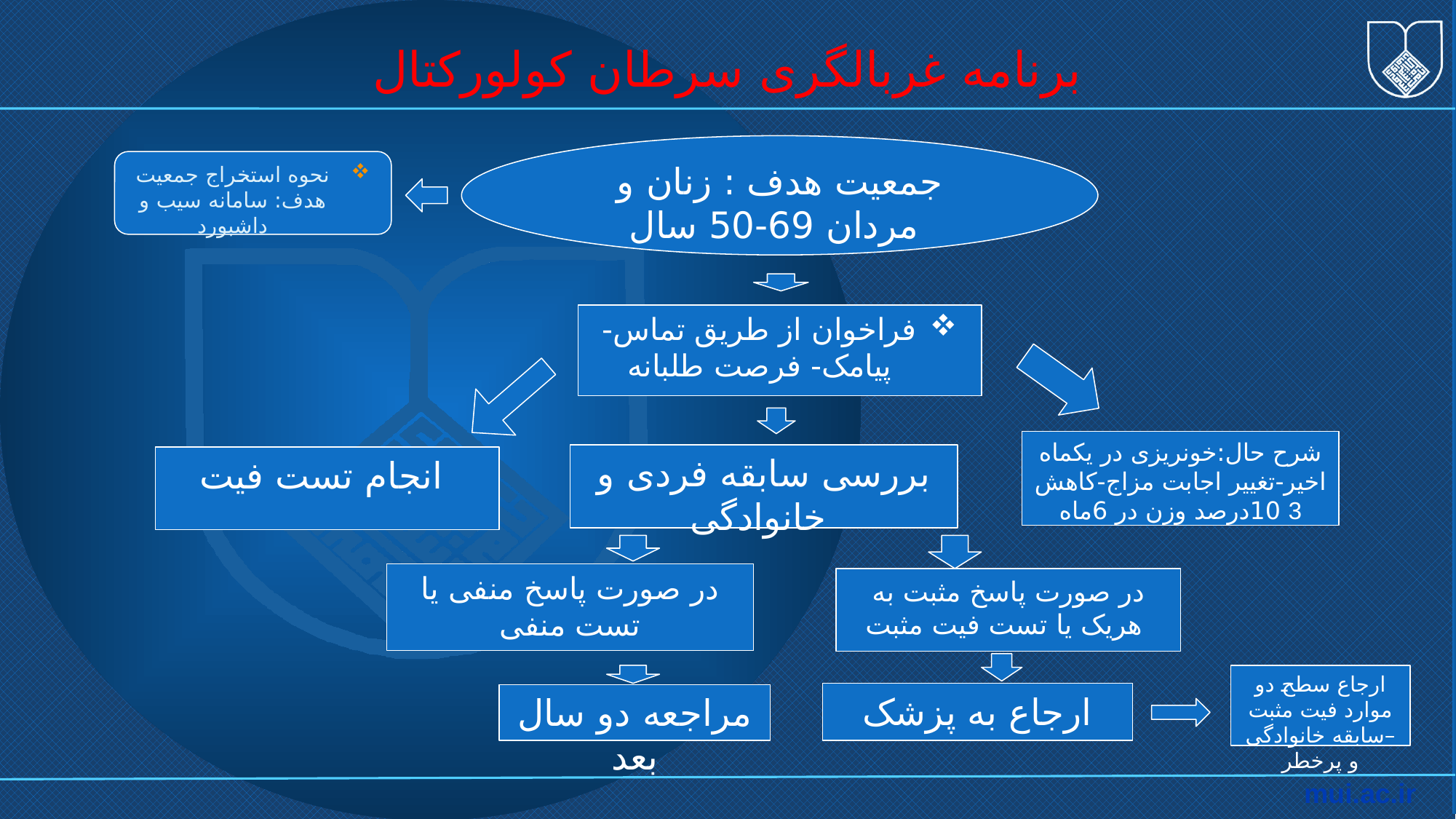

# برنامه غربالگری سرطان کولورکتال

جمعیت هدف : زنان و مردان 69-50 سال
نحوه استخراج جمعیت هدف: سامانه سیب و داشبورد

فراخوان از طریق تماس-پیامک- فرصت طلبانه

شرح حال:خونریزی در یکماه اخیر-تغییر اجابت مزاج-کاهش 10درصد وزن در 6ماه 3
بررسی سابقه فردی و خانوادگی
انجام تست فیت

در صورت پاسخ منفی یا تست منفی
در صورت پاسخ مثبت به هریک یا تست فیت مثبت

ارجاع سطح دو موارد فیت مثبت –سابقه خانوادگی و پرخطر
ارجاع به پزشک
مراجعه دو سال بعد